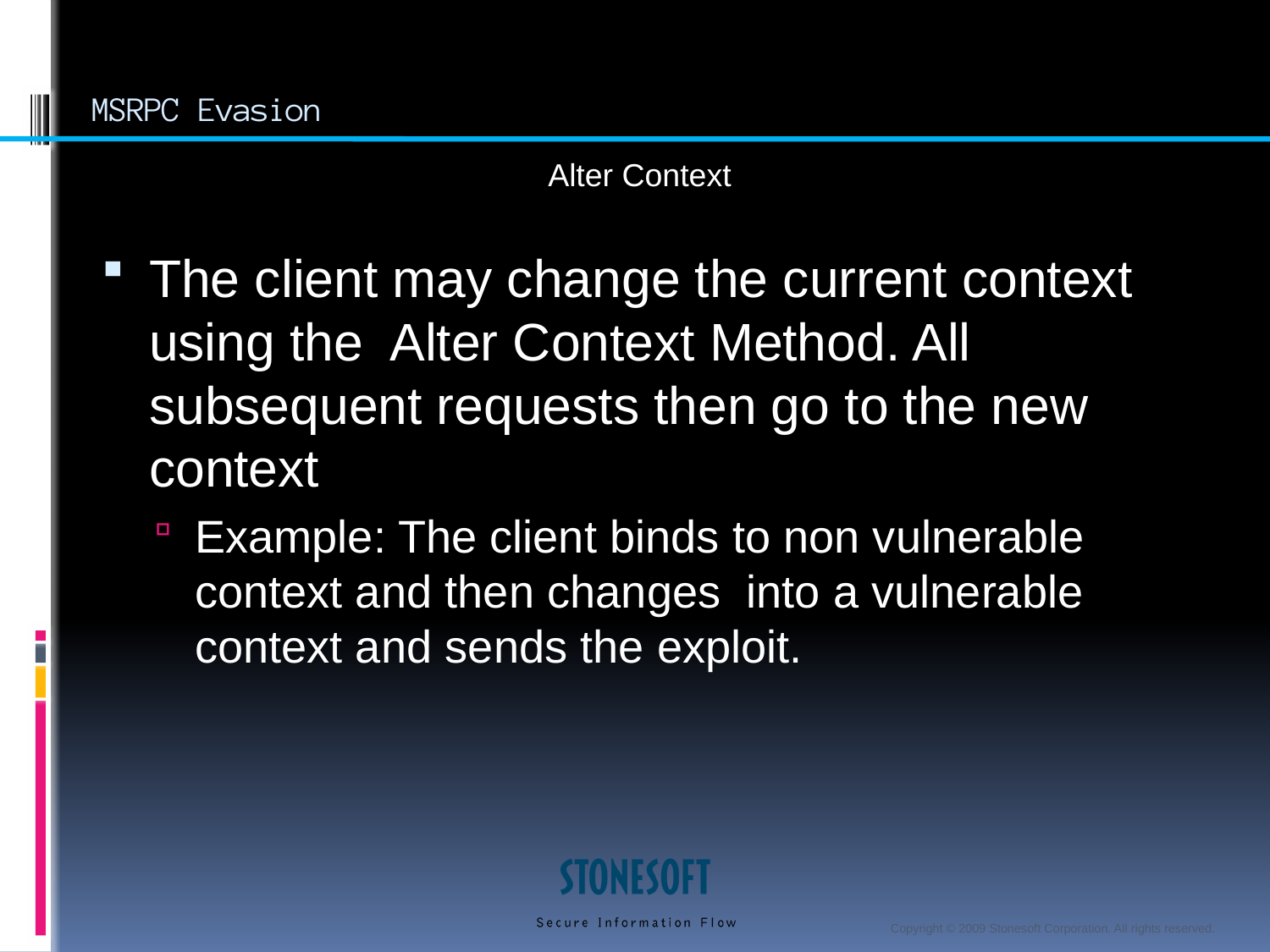

# MSRPC Evasion
Alter Context
The client may change the current context using the  Alter Context Method. All subsequent requests then go to the new context
Example: The client binds to non vulnerable context and then changes  into a vulnerable context and sends the exploit.